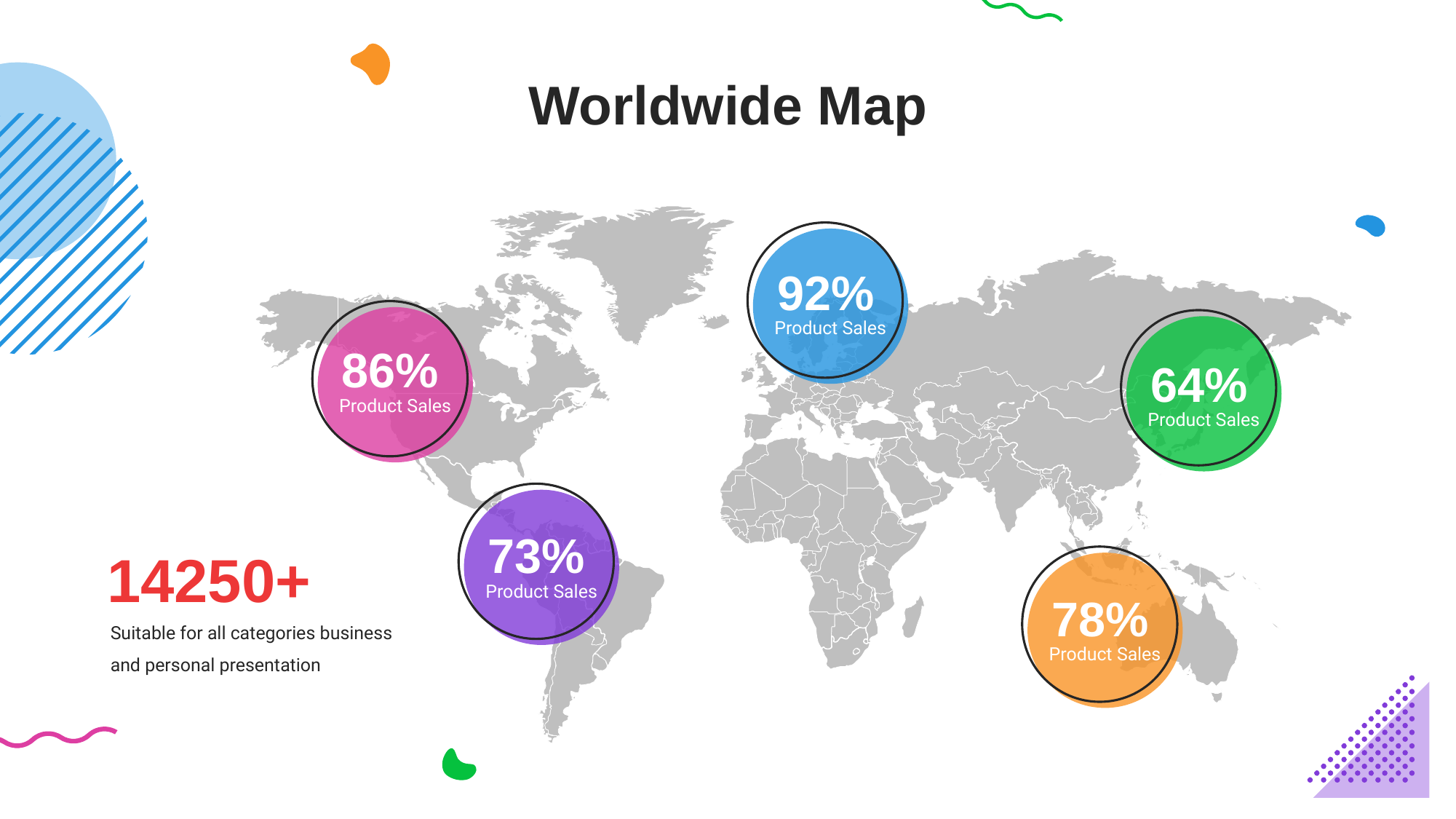

# Worldwide Map

92%

Product Sales

86%
64%
Product Sales
Product Sales

73%
14250+

Product Sales
78%
Suitable for all categories business and personal presentation
Product Sales